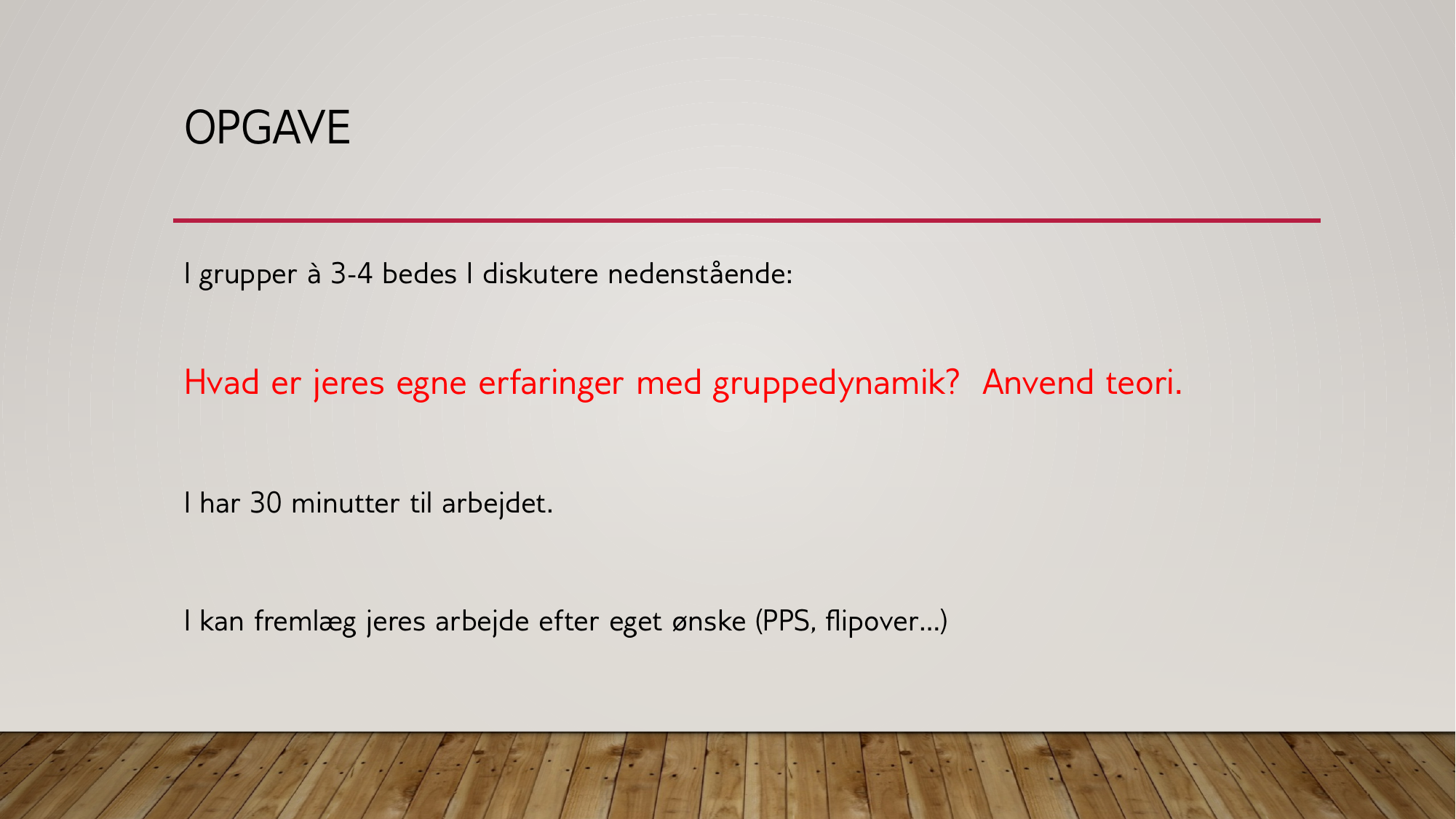

# Opgave
I grupper à 3-4 bedes I diskutere nedenstående:
Hvad er jeres egne erfaringer med gruppedynamik?  Anvend teori.

I har 30 minutter til arbejdet.

I kan fremlæg jeres arbejde efter eget ønske (PPS, flipover…)